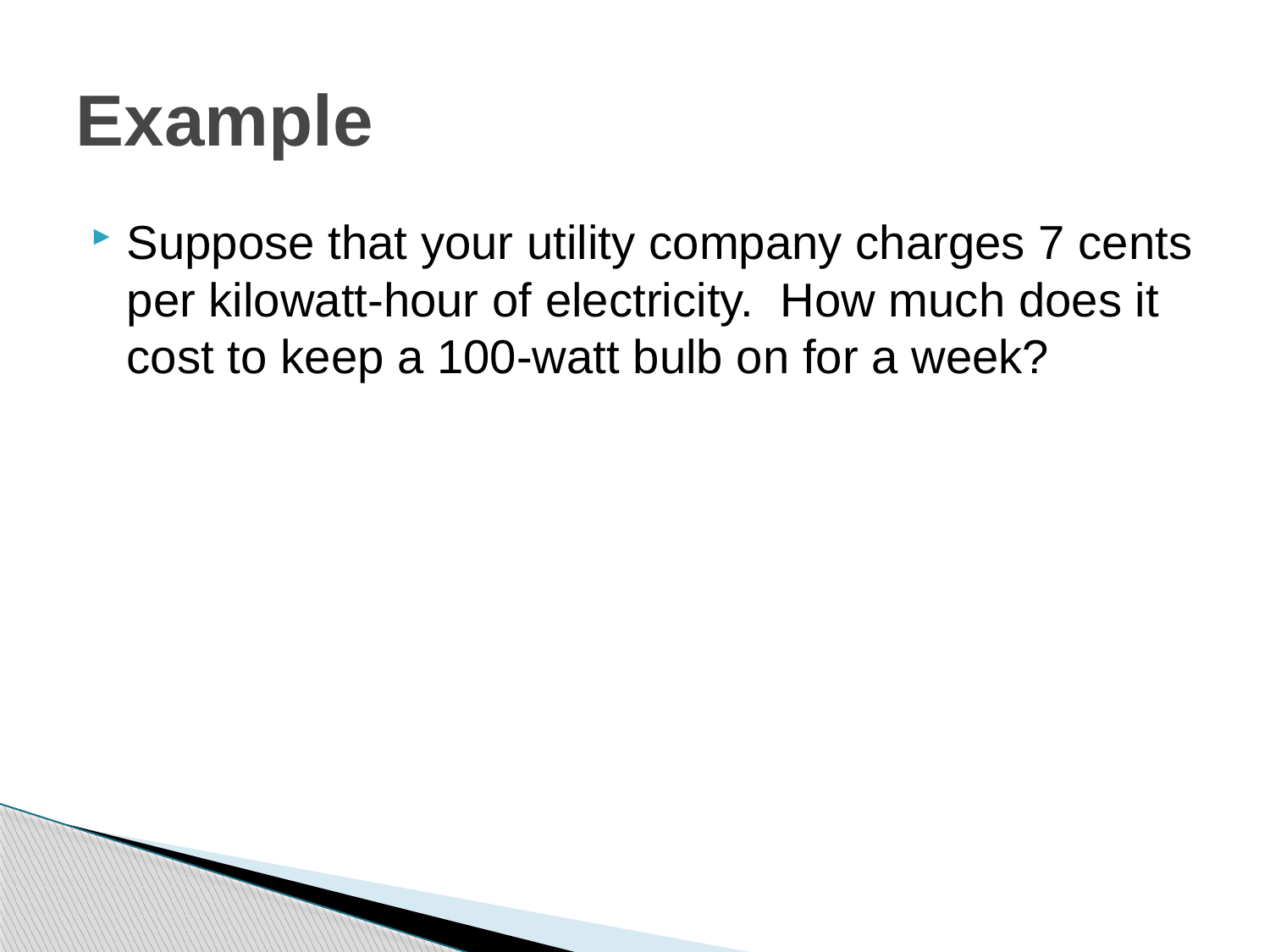

# Example
Suppose that your utility company charges 7 cents per kilowatt-hour of electricity.  How much does it cost to keep a 100-watt bulb on for a week?